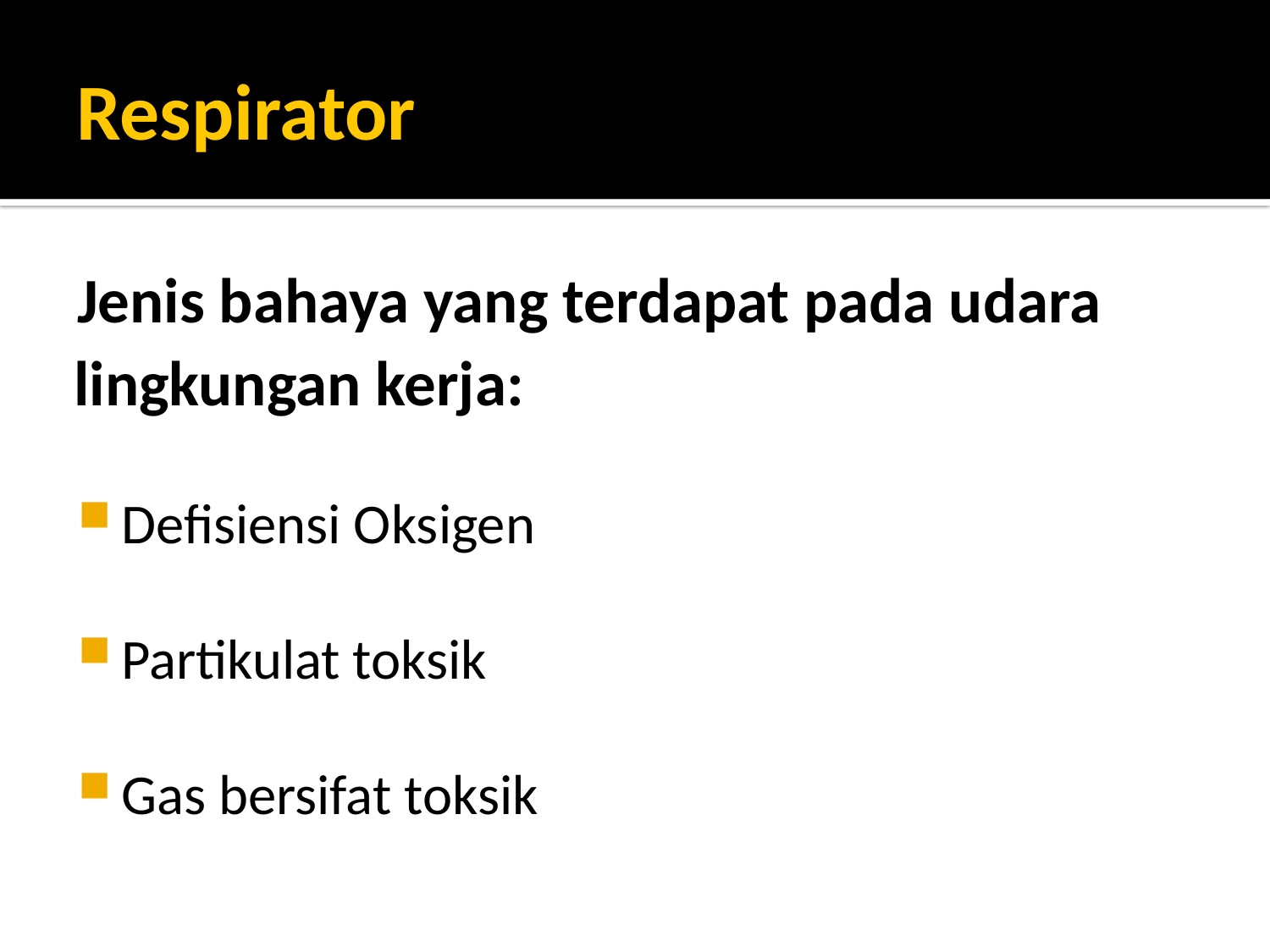

# Respirator
Jenis bahaya yang terdapat pada udara lingkungan kerja:

Defisiensi Oksigen

Partikulat toksik

Gas bersifat toksik